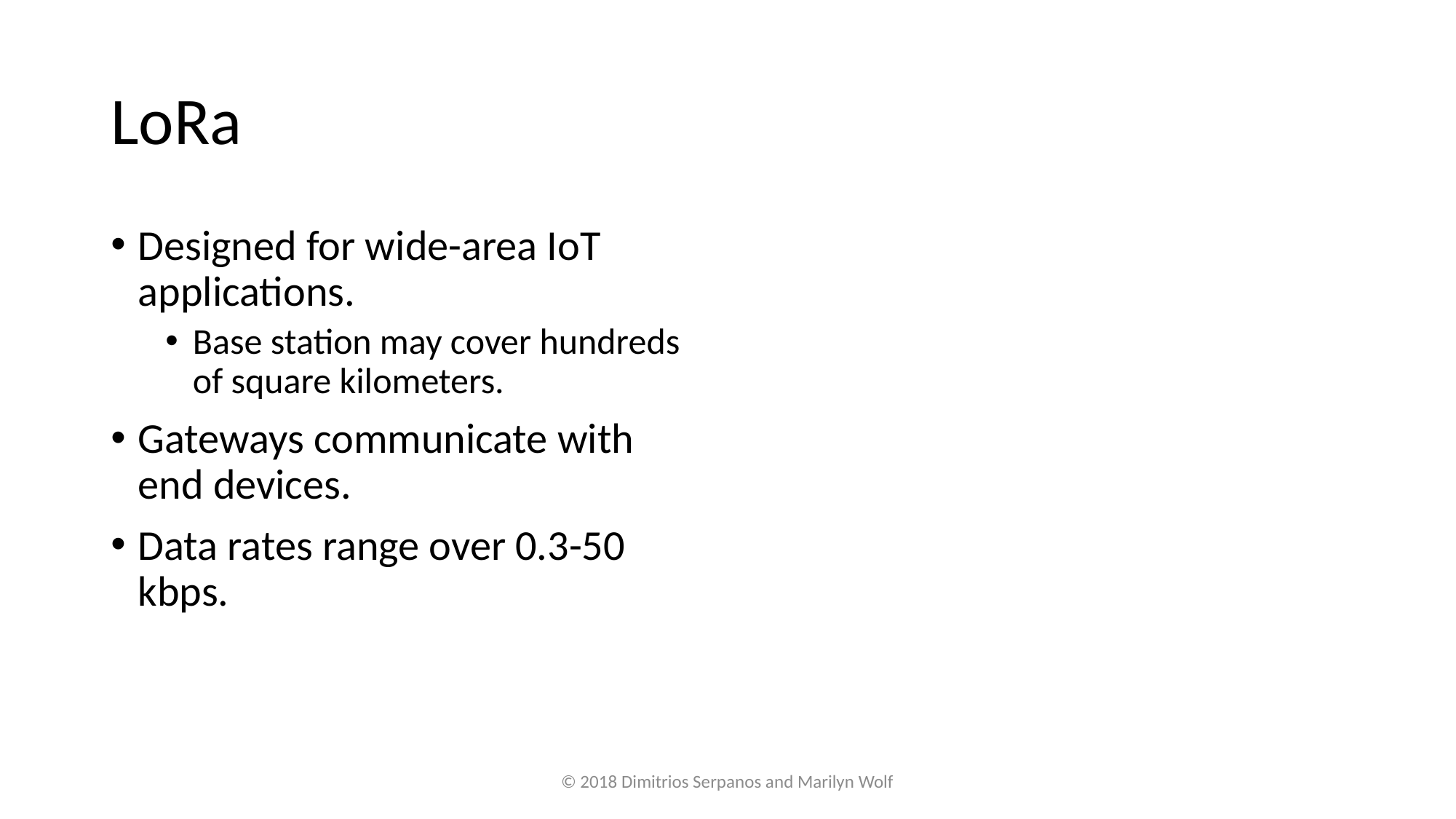

# LoRa
Designed for wide-area IoT applications.
Base station may cover hundreds of square kilometers.
Gateways communicate with end devices.
Data rates range over 0.3-50 kbps.

© 2018 Dimitrios Serpanos and Marilyn Wolf